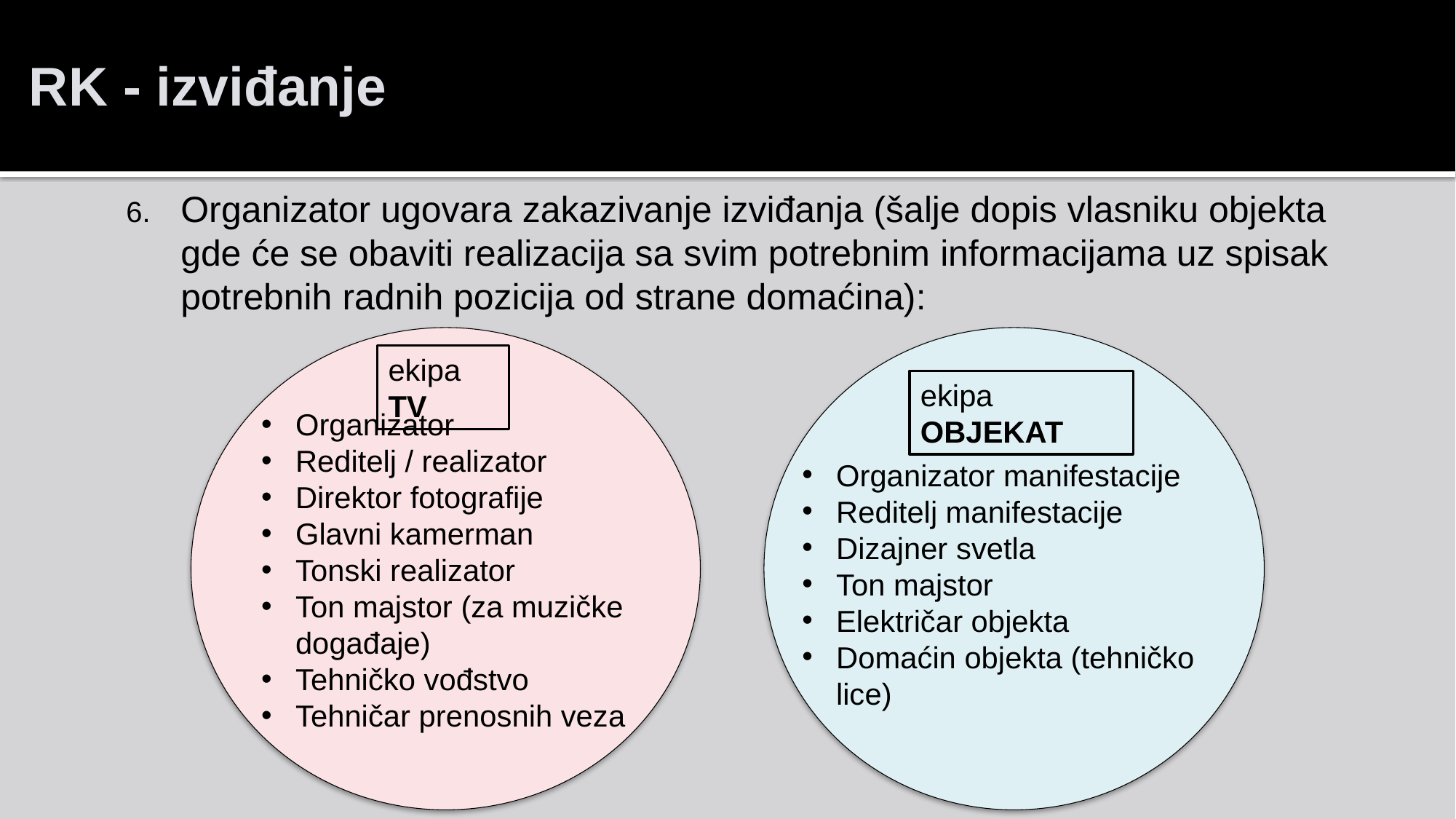

# RK - izviđanje

Organizator ugovara zakazivanje izviđanja (šalje dopis vlasniku objekta gde će se obaviti realizacija sa svim potrebnim informacijama uz spisak potrebnih radnih pozicija od strane domaćina):

ekipa TV
ekipa OBJEKAT

Organizator
Reditelj / realizator
Direktor fotografije
Glavni kamerman
Tonski realizator
Ton majstor (za muzičke događaje)
Tehničko vođstvo
Tehničar prenosnih veza

Organizator manifestacije
Reditelj manifestacije
Dizajner svetla
Ton majstor
Električar objekta
Domaćin objekta (tehničko lice)